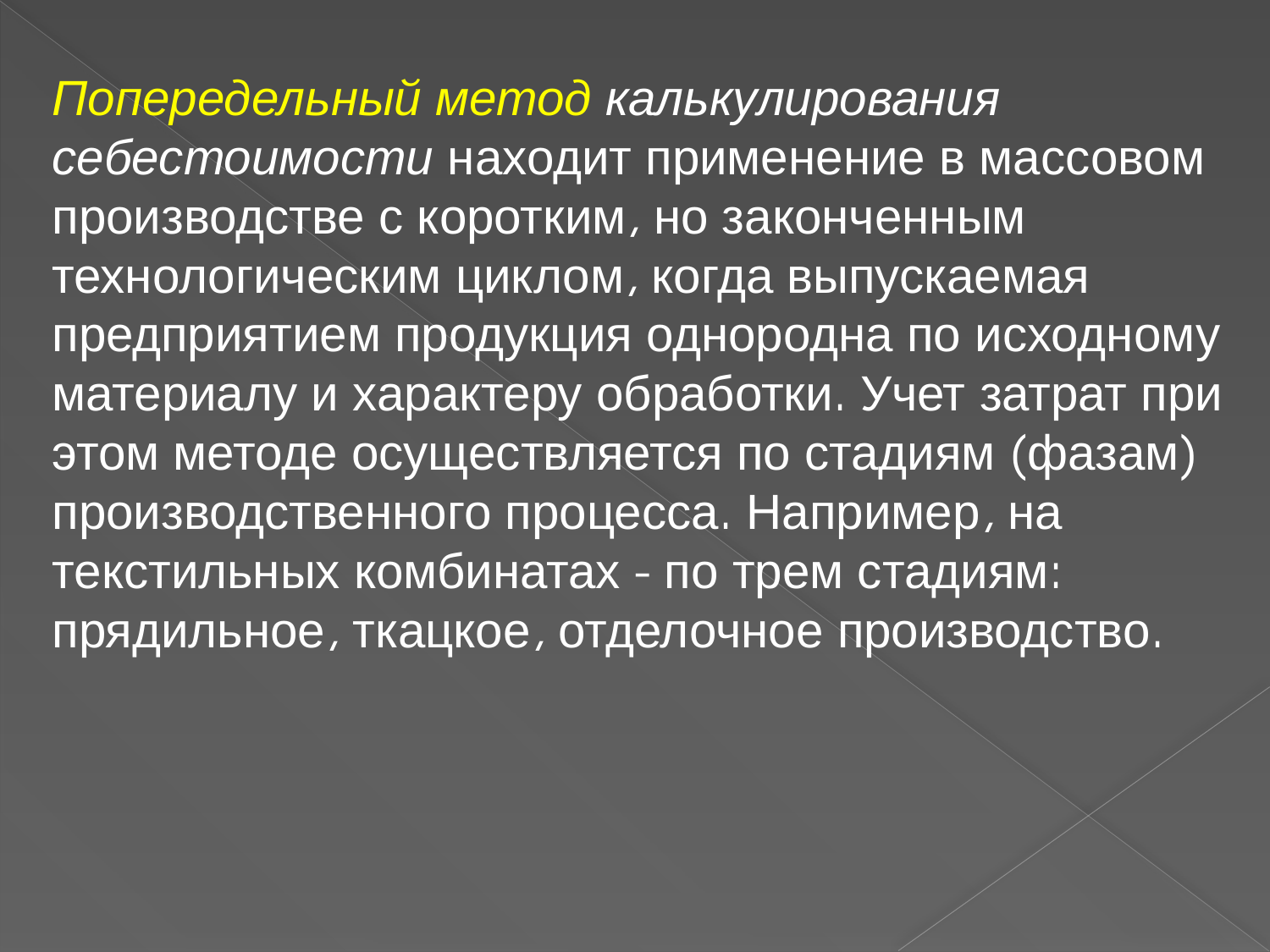

Попередельный метод калькулирования себестоимости находит применение в массовом производстве с коротким, но законченным технологическим циклом, когда выпускаемая предприятием продукция однородна по исходному материалу и характеру обработки. Учет затрат при этом методе осуществляется по стадиям (фазам) производственного процесса. Например, на текстильных комбинатах - по трем стадиям: прядильное, ткацкое, отделочное производство.